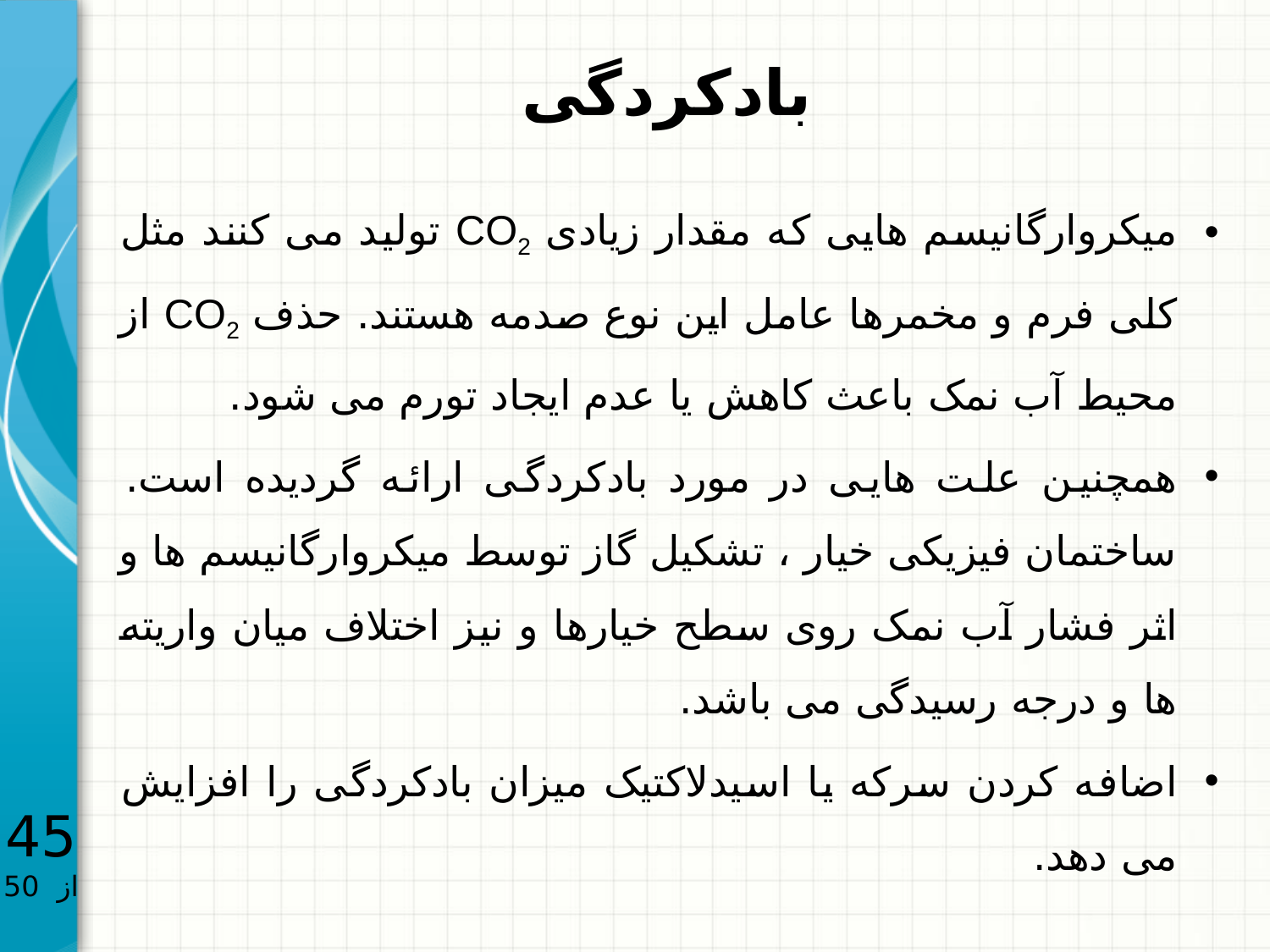

# بادکردگی
میکروارگانیسم هایی که مقدار زیادی CO2 تولید می کنند مثل کلی فرم و مخمرها عامل این نوع صدمه هستند. حذف CO2 از محیط آب نمک باعث کاهش یا عدم ایجاد تورم می شود.
همچنین علت هایی در مورد بادکردگی ارائه گردیده است. ساختمان فیزیکی خیار ، تشکیل گاز توسط میکروارگانیسم ها و اثر فشار آب نمک روی سطح خیارها و نیز اختلاف میان واریته ها و درجه رسیدگی می باشد.
اضافه کردن سرکه یا اسیدلاکتیک میزان بادکردگی را افزایش می دهد.